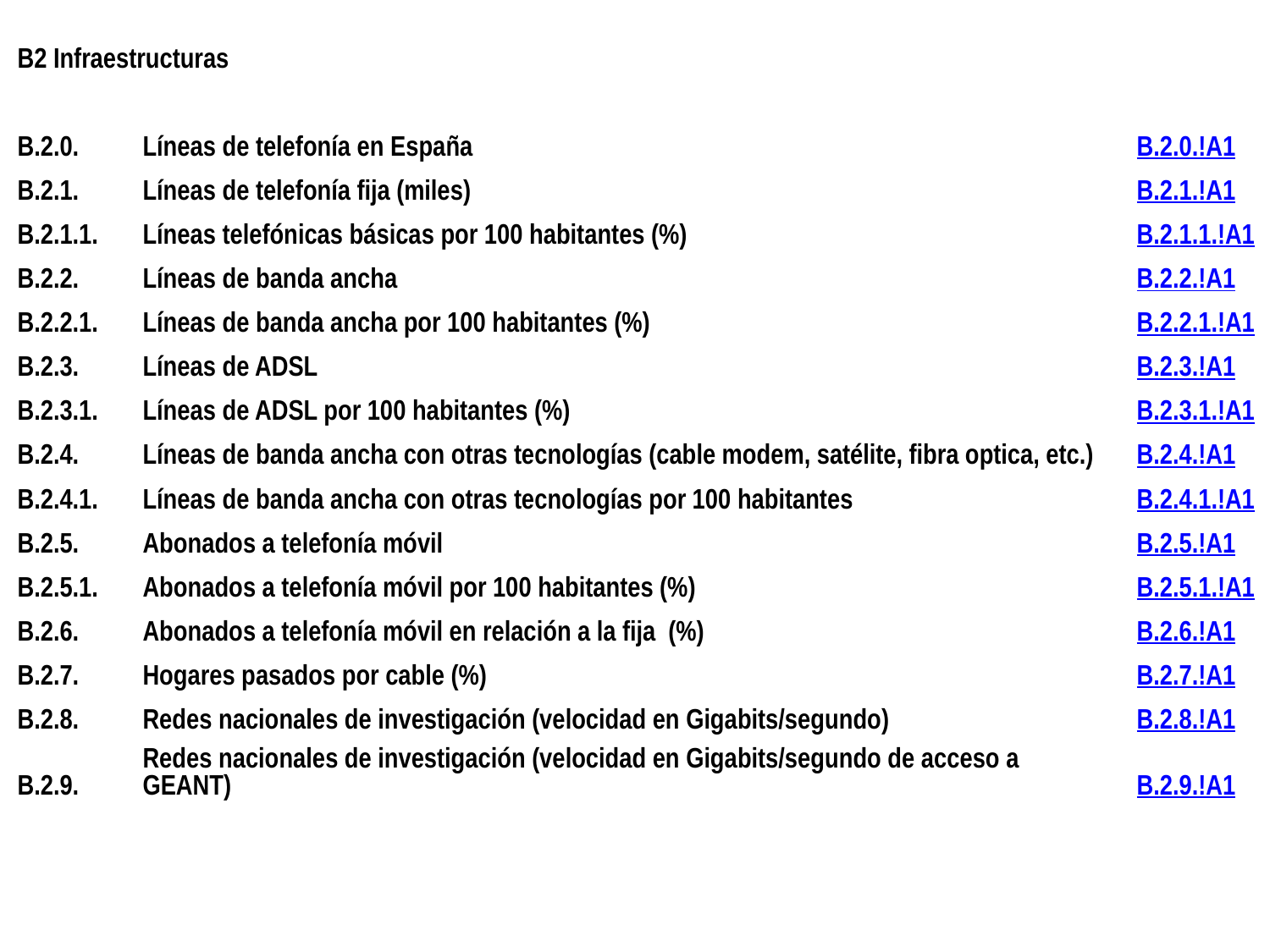

|  | B2 Infraestructuras |  |  |
| --- | --- | --- | --- |
|  |  |  |  |
|  | B.2.0. | Líneas de telefonía en España | B.2.0.!A1 |
|  | B.2.1. | Líneas de telefonía fija (miles) | B.2.1.!A1 |
|  | B.2.1.1. | Líneas telefónicas básicas por 100 habitantes (%) | B.2.1.1.!A1 |
|  | B.2.2. | Líneas de banda ancha | B.2.2.!A1 |
|  | B.2.2.1. | Líneas de banda ancha por 100 habitantes (%) | B.2.2.1.!A1 |
|  | B.2.3. | Líneas de ADSL | B.2.3.!A1 |
|  | B.2.3.1. | Líneas de ADSL por 100 habitantes (%) | B.2.3.1.!A1 |
|  | B.2.4. | Líneas de banda ancha con otras tecnologías (cable modem, satélite, fibra optica, etc.) | B.2.4.!A1 |
|  | B.2.4.1. | Líneas de banda ancha con otras tecnologías por 100 habitantes | B.2.4.1.!A1 |
|  | B.2.5. | Abonados a telefonía móvil | B.2.5.!A1 |
|  | B.2.5.1. | Abonados a telefonía móvil por 100 habitantes (%) | B.2.5.1.!A1 |
|  | B.2.6. | Abonados a telefonía móvil en relación a la fija (%) | B.2.6.!A1 |
|  | B.2.7. | Hogares pasados por cable (%) | B.2.7.!A1 |
|  | B.2.8. | Redes nacionales de investigación (velocidad en Gigabits/segundo) | B.2.8.!A1 |
|  | B.2.9. | Redes nacionales de investigación (velocidad en Gigabits/segundo de acceso a GEANT) | B.2.9.!A1 |